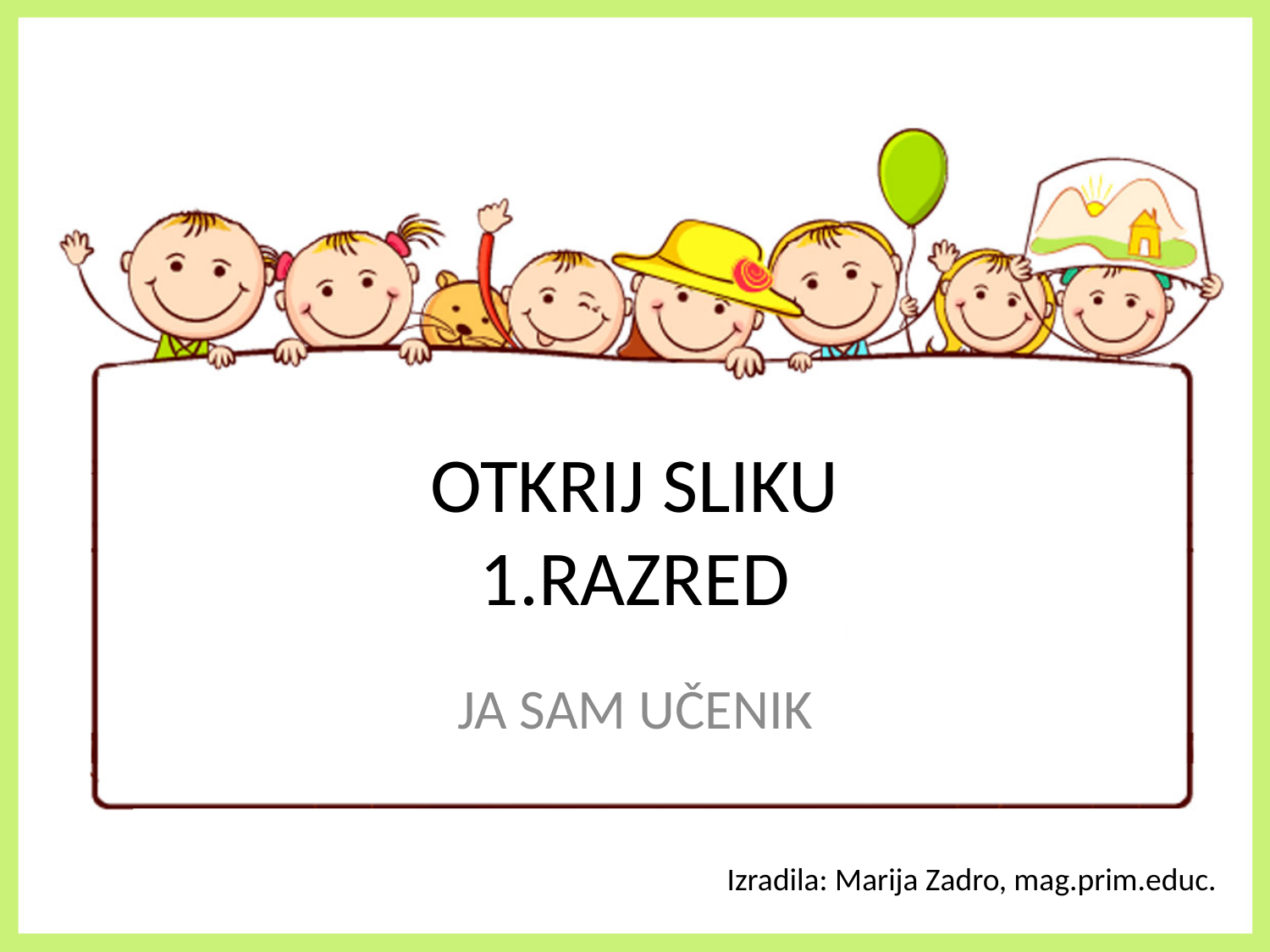

# OTKRIJ SLIKU 1.RAZRED
JA SAM UČENIK
Izradila: Marija Zadro, mag.prim.educ.